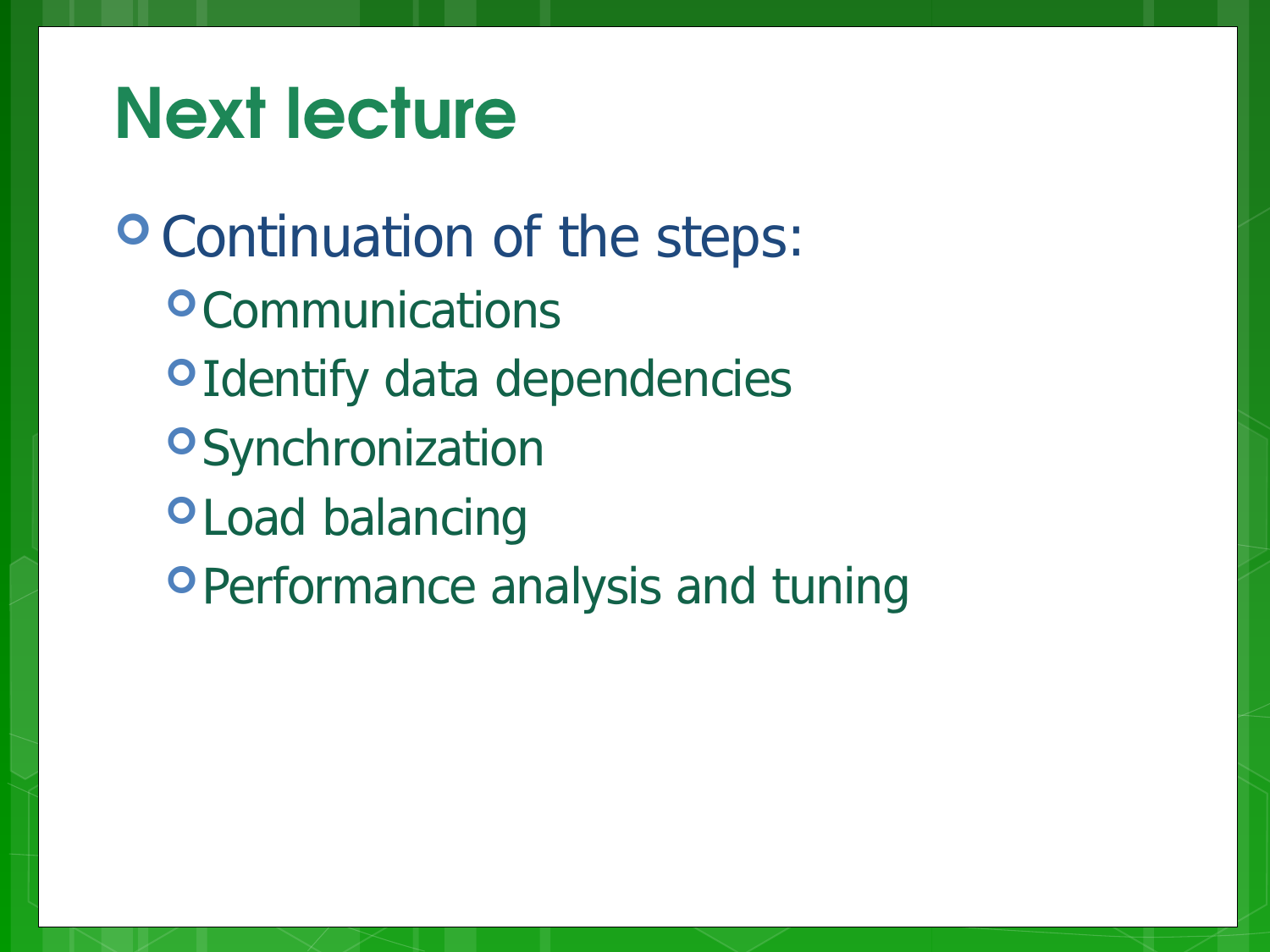

# Next lecture
Continuation of the steps:
Communications
Identify data dependencies
Synchronization
Load balancing
Performance analysis and tuning